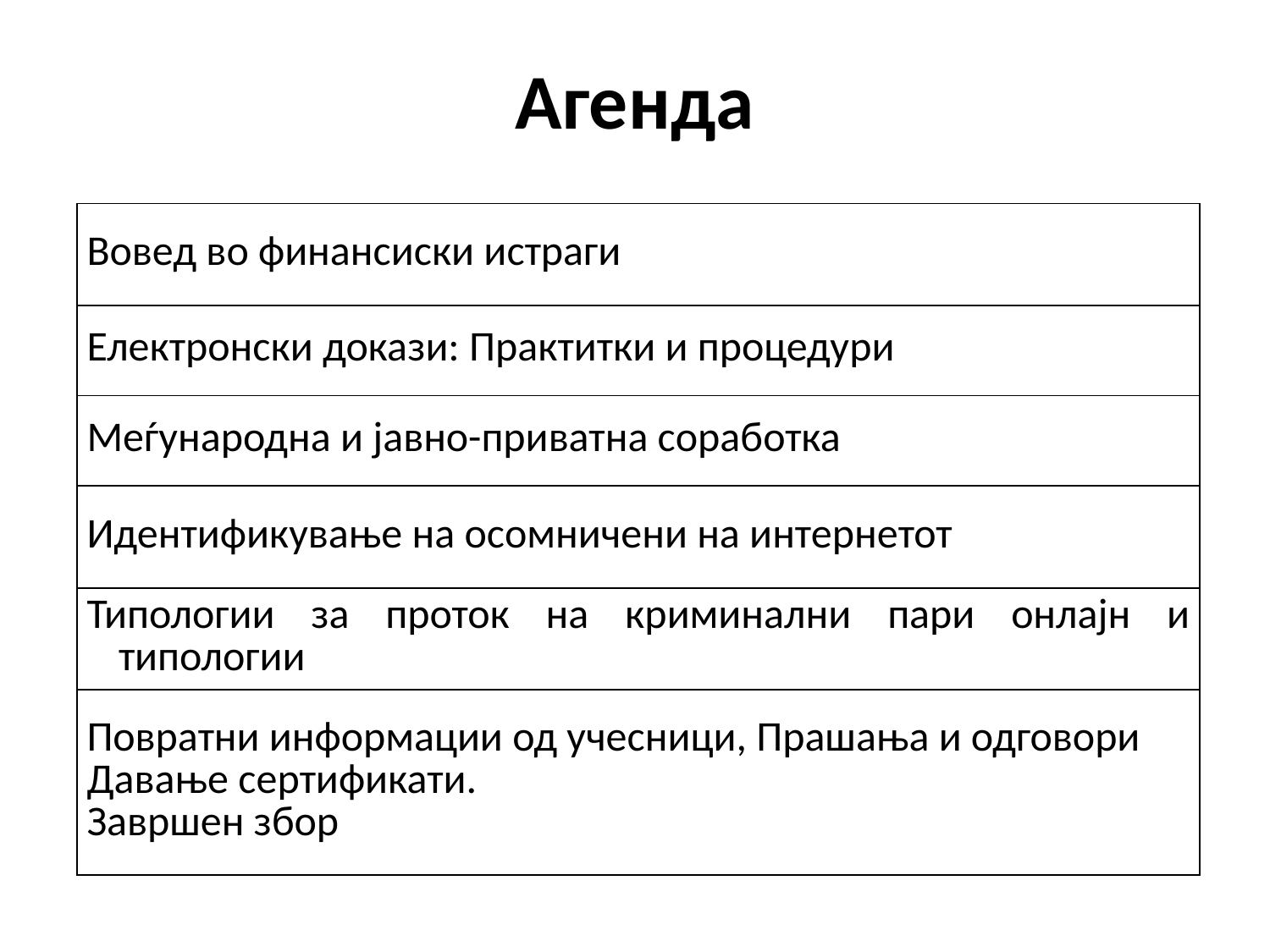

# Агенда
| Вовед во финансиски истраги |
| --- |
| Електронски докази: Практитки и процедури |
| Меѓународна и јавно-приватна соработка |
| Идентификување на осомничени на интернетот |
| Типологии за проток на криминални пари онлајн и типологии |
| Повратни информации од учесници, Прашања и одговори Давање сертификати. Завршен збор |